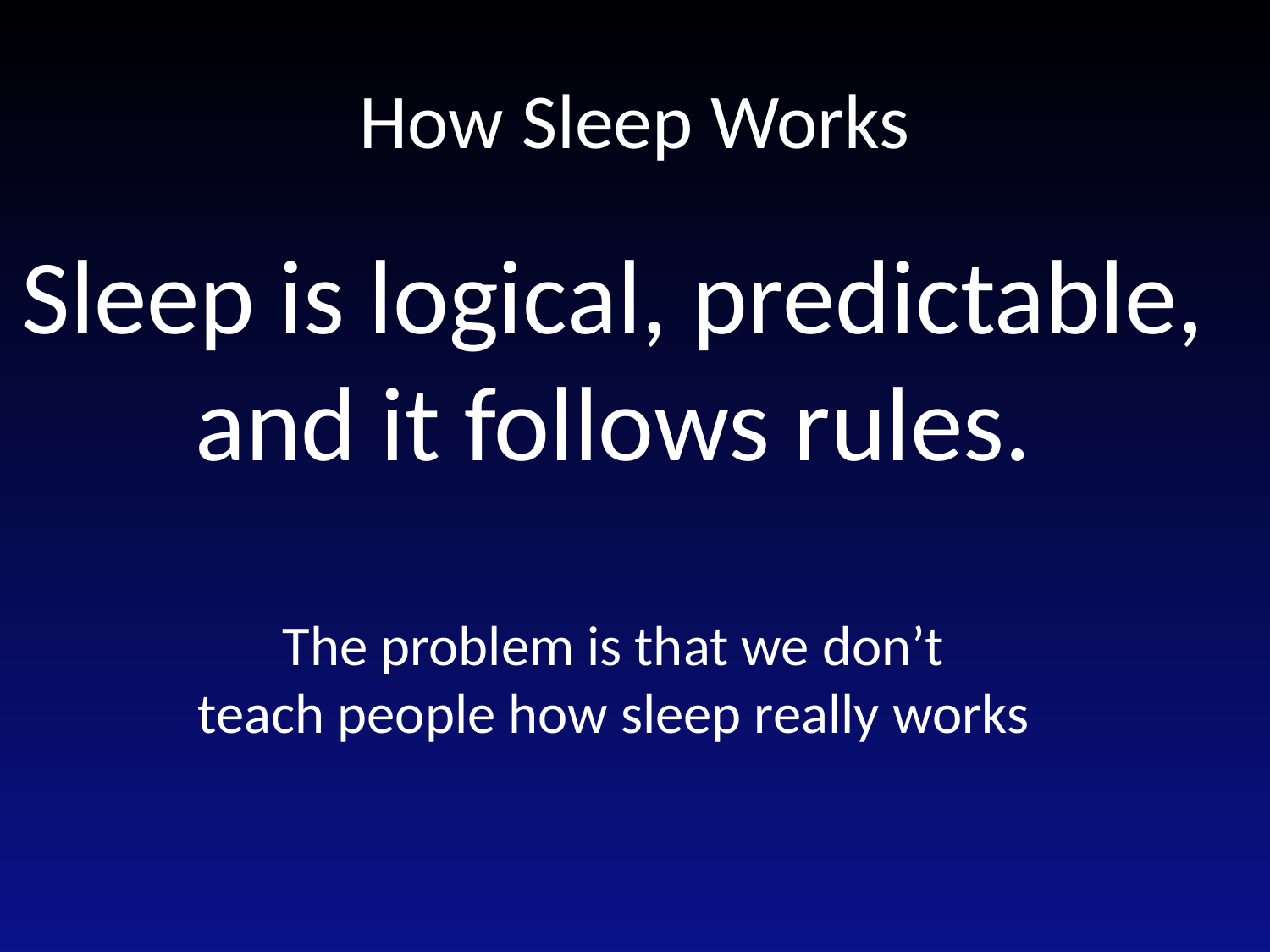

# How Sleep Works
Sleep is logical, predictable, and it follows rules.

The problem is that we don’t
teach people how sleep really works